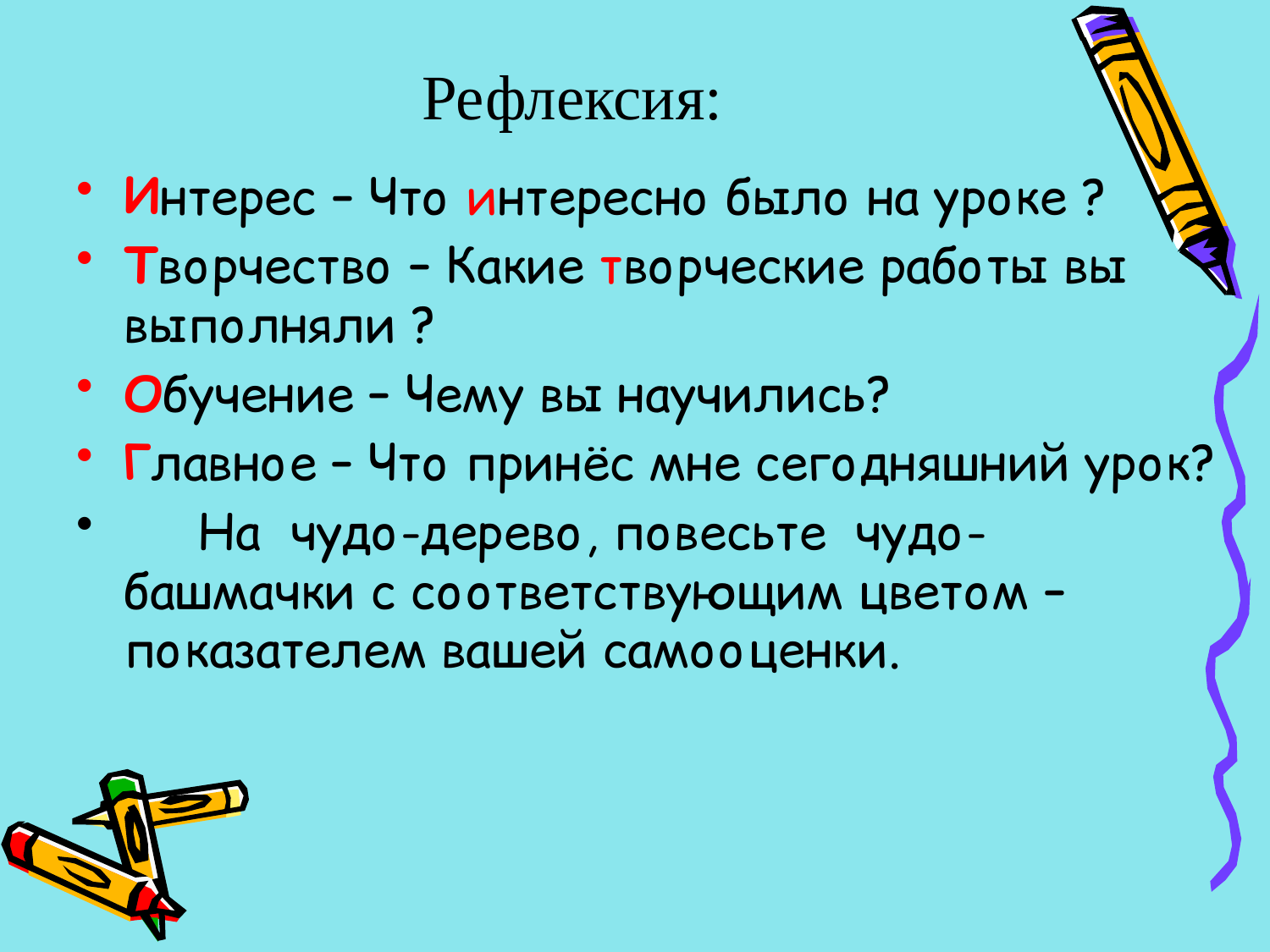

# Рефлексия:
Интерес – Что интересно было на уроке ?
Творчество – Какие творческие работы вы   выполняли ?
Обучение – Чему вы научились?
Главное – Что принёс мне сегодняшний урок?
     На  чудо-дерево, повесьте  чудо-башмачки с соответствующим цветом – показателем вашей самооценки.